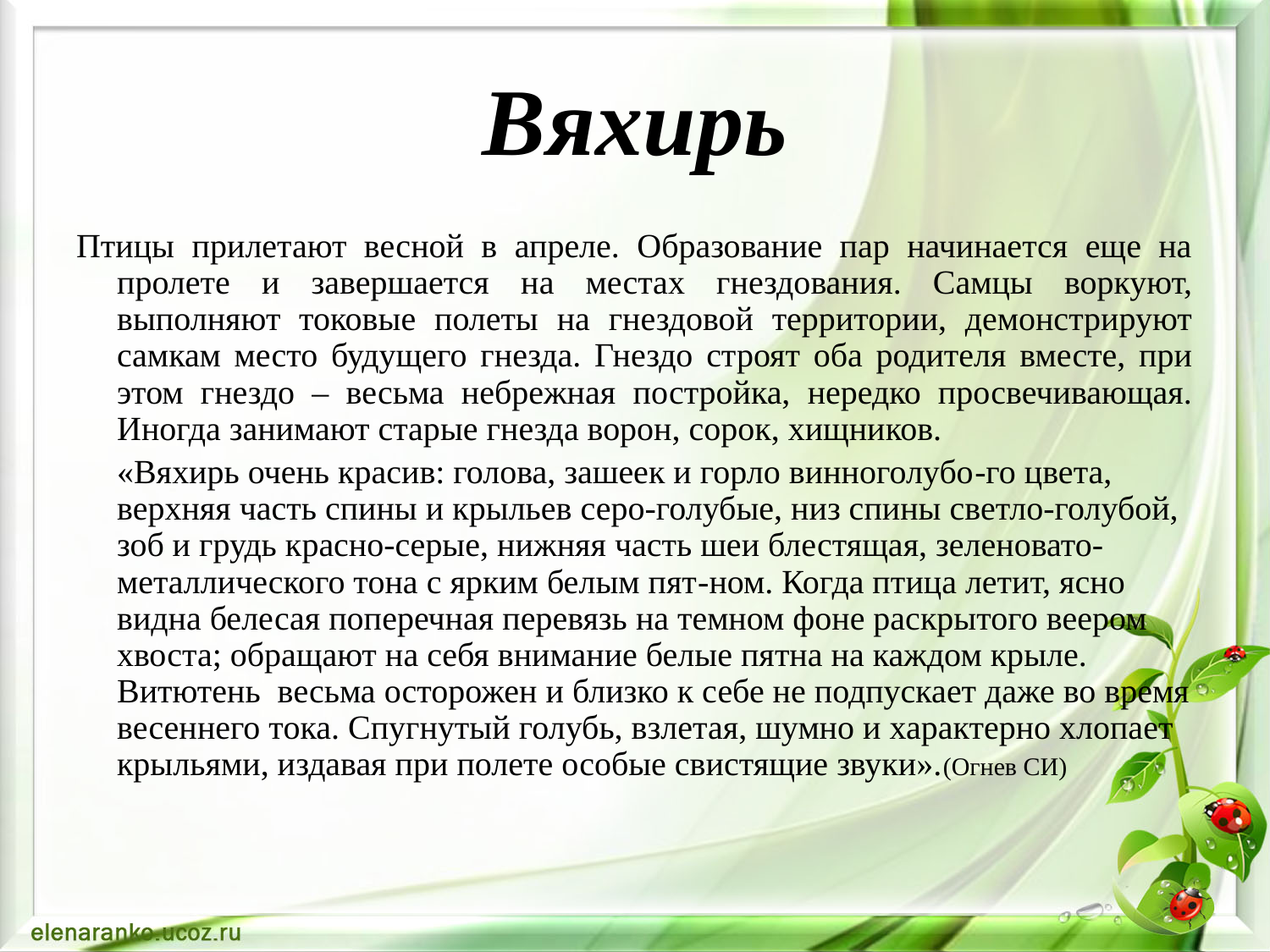

# Вяхирь
Птицы прилетают весной в апреле. Образование пар начинается еще на пролете и завершается на местах гнездования. Самцы воркуют, выполняют токовые полеты на гнездовой территории, демонстрируют самкам место будущего гнезда. Гнездо строят оба родителя вместе, при этом гнездо – весьма небрежная постройка, нередко просвечивающая. Иногда занимают старые гнезда ворон, сорок, хищников.
		«Вяхирь очень красив: голова, зашеек и горло винноголубо-го цвета, верхняя часть спины и крыльев серо-голубые, низ спины светло-голубой, зоб и грудь красно-серые, нижняя часть шеи блестящая, зеленовато-металлического тона с ярким белым пят-ном. Когда птица летит, ясно видна белесая поперечная перевязь на темном фоне раскрытого веером хвоста; обращают на себя внимание белые пятна на каждом крыле. Витютень  весьма осторожен и близко к себе не подпускает даже во время весеннего тока. Спугнутый голубь, взлетая, шумно и характерно хлопает крыльями, издавая при полете особые свистящие звуки».(Огнев СИ)